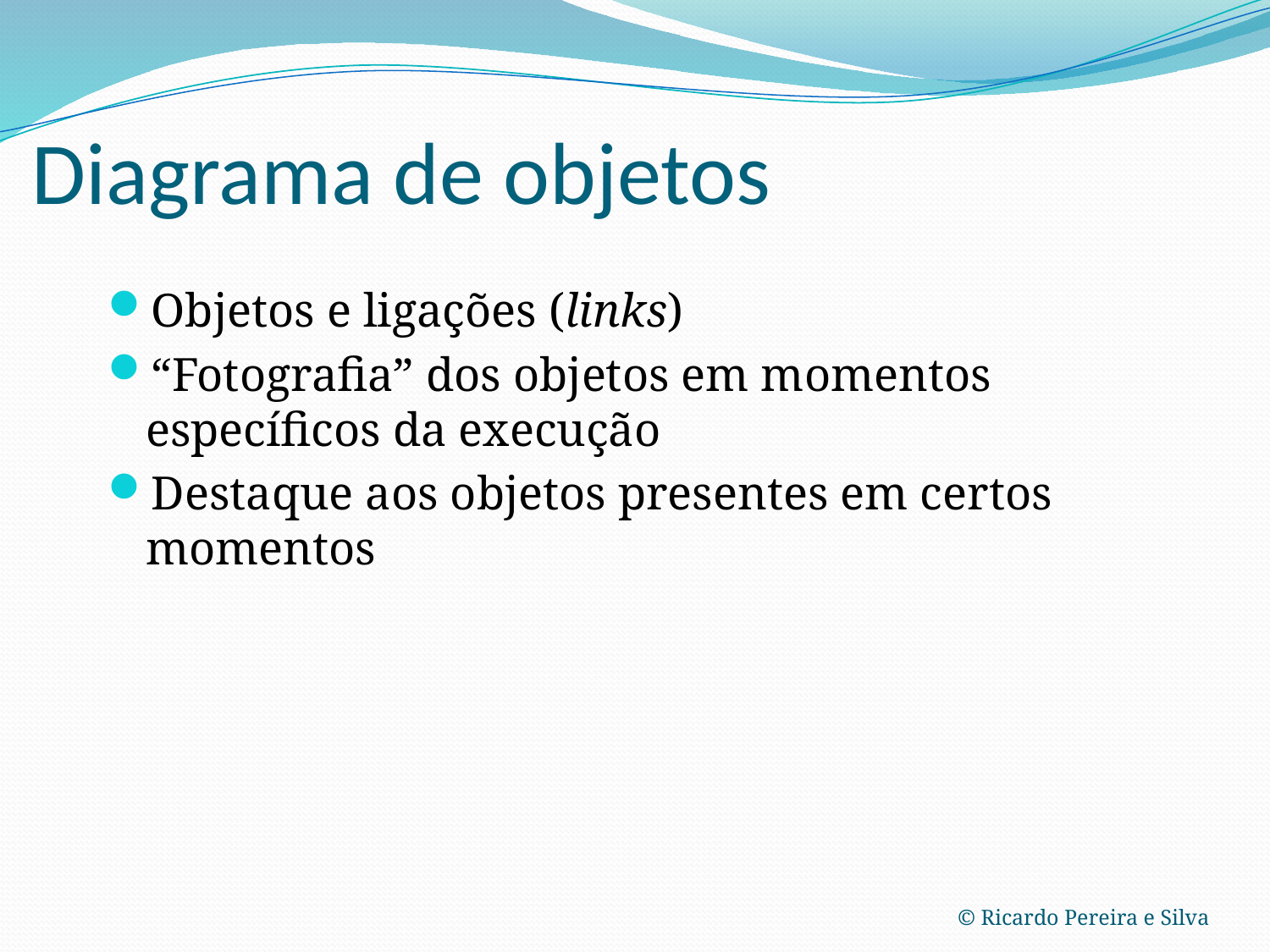

Diagrama de objetos
Objetos e ligações (links)
“Fotografia” dos objetos em momentos específicos da execução
Destaque aos objetos presentes em certos momentos
© Ricardo Pereira e Silva